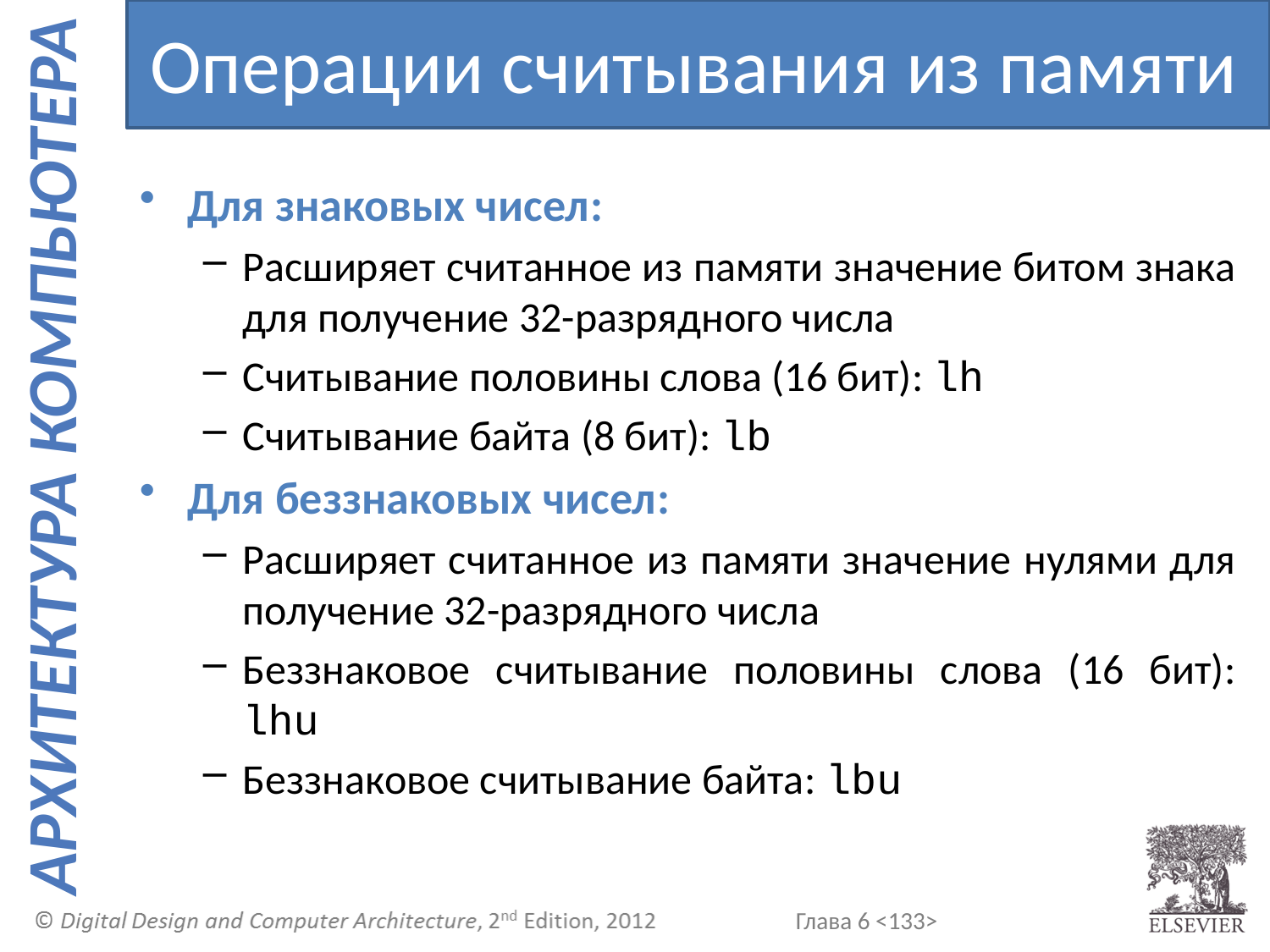

Операции считывания из памяти
Для знаковых чисел:
Расширяет считанное из памяти значение битом знака для получение 32-разрядного числа
Считывание половины слова (16 бит): lh
Считывание байта (8 бит): lb
Для беззнаковых чисел:
Расширяет считанное из памяти значение нулями для получение 32-разрядного числа
Беззнаковое считывание половины слова (16 бит): lhu
Беззнаковое считывание байта: lbu